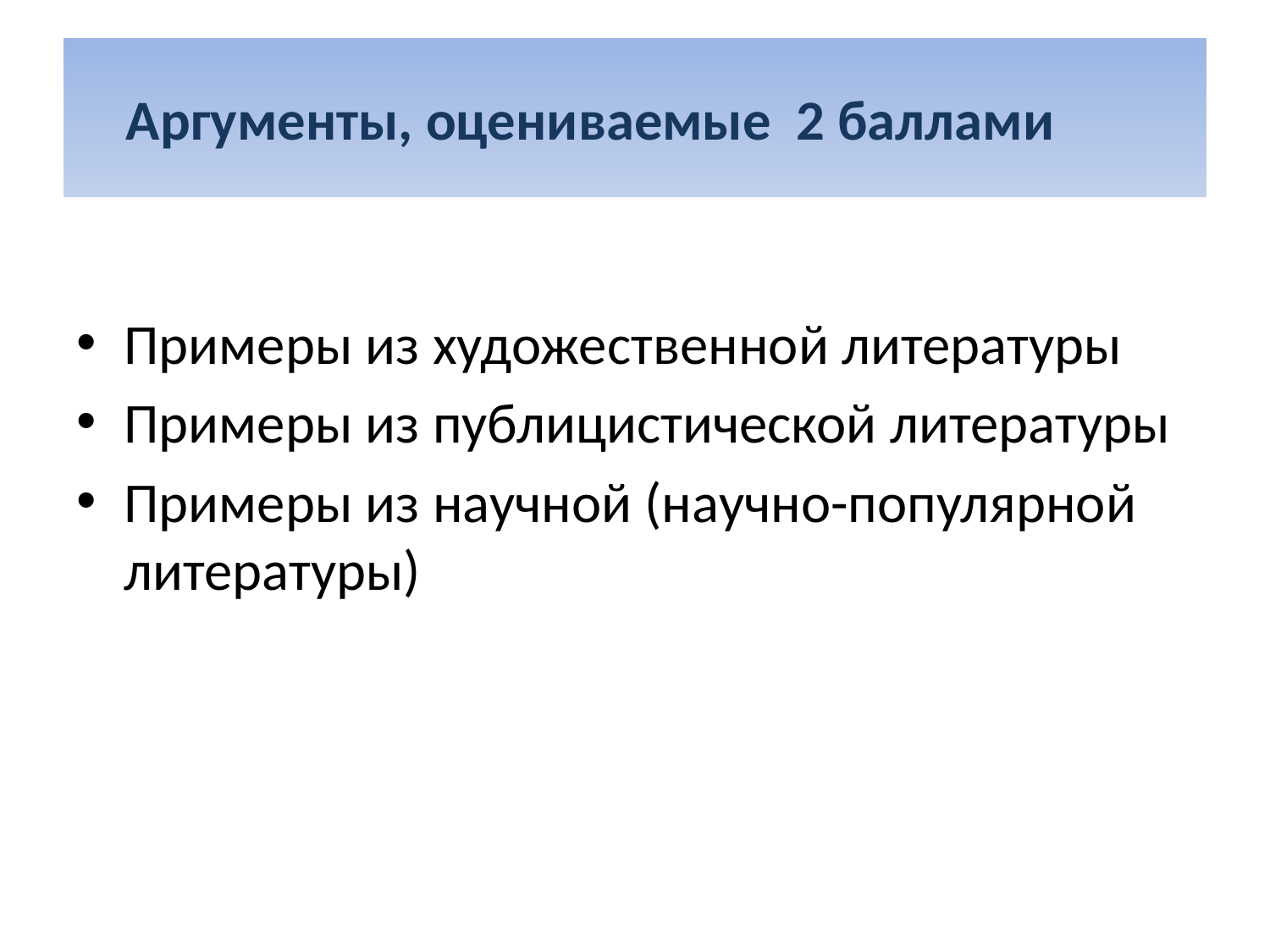

# Аргументы, оцениваемые  2 баллами

Примеры из художественной литературы
Примеры из публицистической литературы
Примеры из научной (научно-популярной литературы)